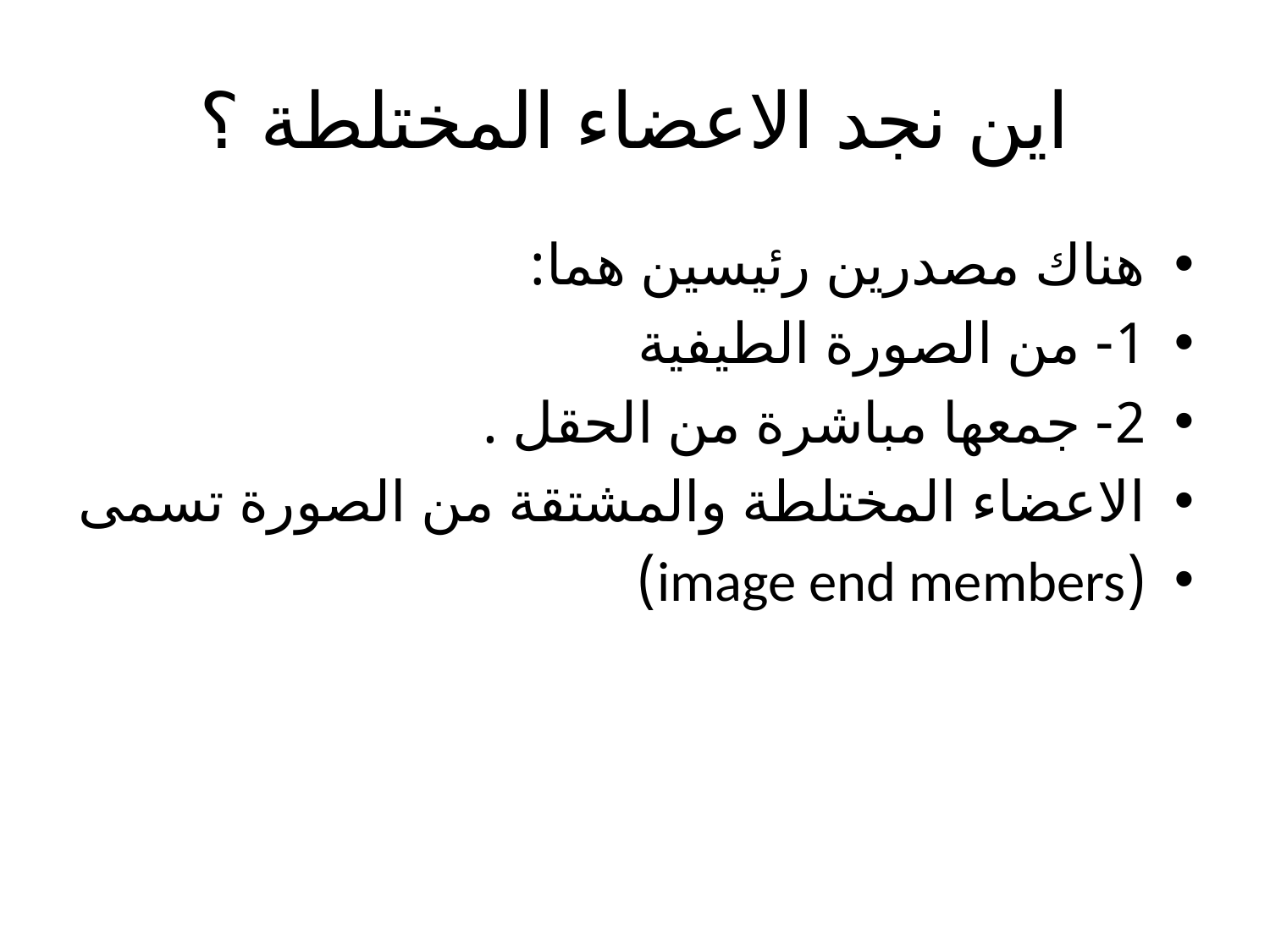

# اين نجد الاعضاء المختلطة ؟
هناك مصدرين رئيسين هما:
1- من الصورة الطيفية
2- جمعها مباشرة من الحقل .
الاعضاء المختلطة والمشتقة من الصورة تسمى
(image end members)